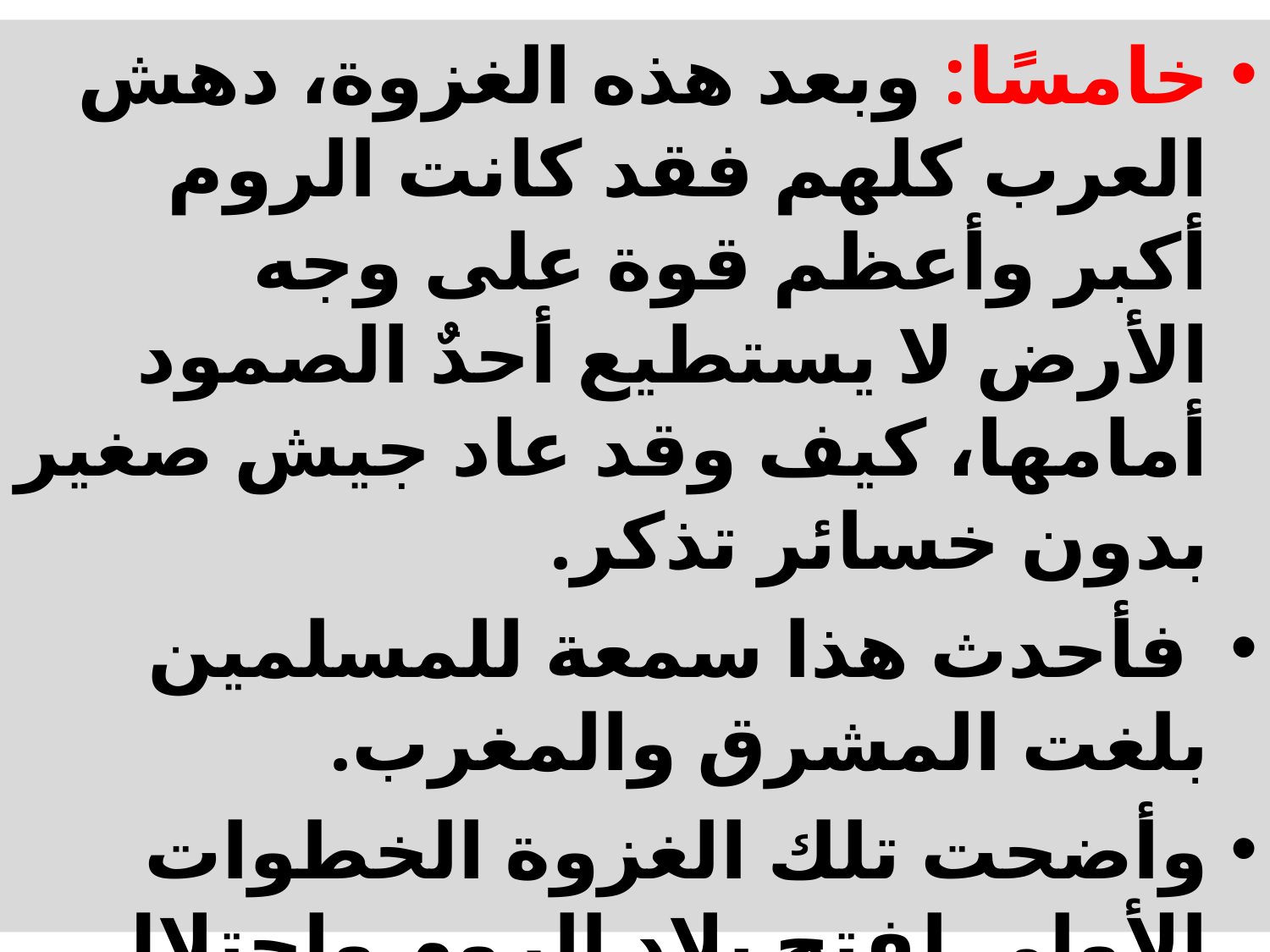

خامسًا: وبعد هذه الغزوة، دهش العرب كلهم فقد كانت الروم أكبر وأعظم قوة على وجه الأرض لا يستطيع أحدٌ الصمود أمامها، كيف وقد عاد جيش صغير بدون خسائر تذكر.
 فأحدث هذا سمعة للمسلمين بلغت المشرق والمغرب.
وأضحت تلك الغزوة الخطوات الأولى لفتح بلاد الروم واحتلال المسلمين أقاصي الأرض.

#